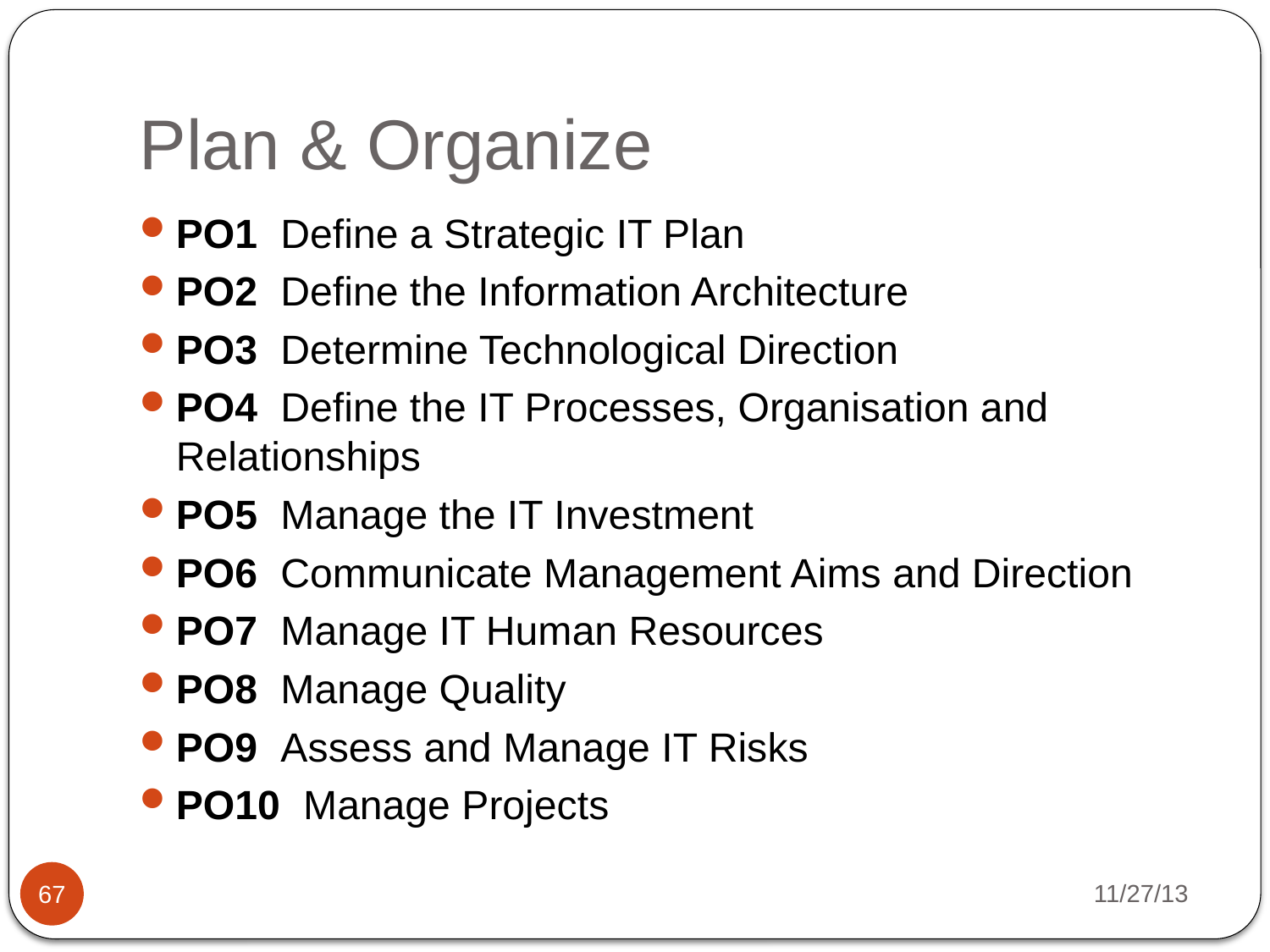

# Plan & Organize
PO1  Define a Strategic IT Plan
PO2  Define the Information Architecture
PO3  Determine Technological Direction
PO4  Define the IT Processes, Organisation and Relationships
PO5  Manage the IT Investment
PO6  Communicate Management Aims and Direction
PO7  Manage IT Human Resources
PO8  Manage Quality
PO9  Assess and Manage IT Risks
PO10  Manage Projects

11/27/13
67